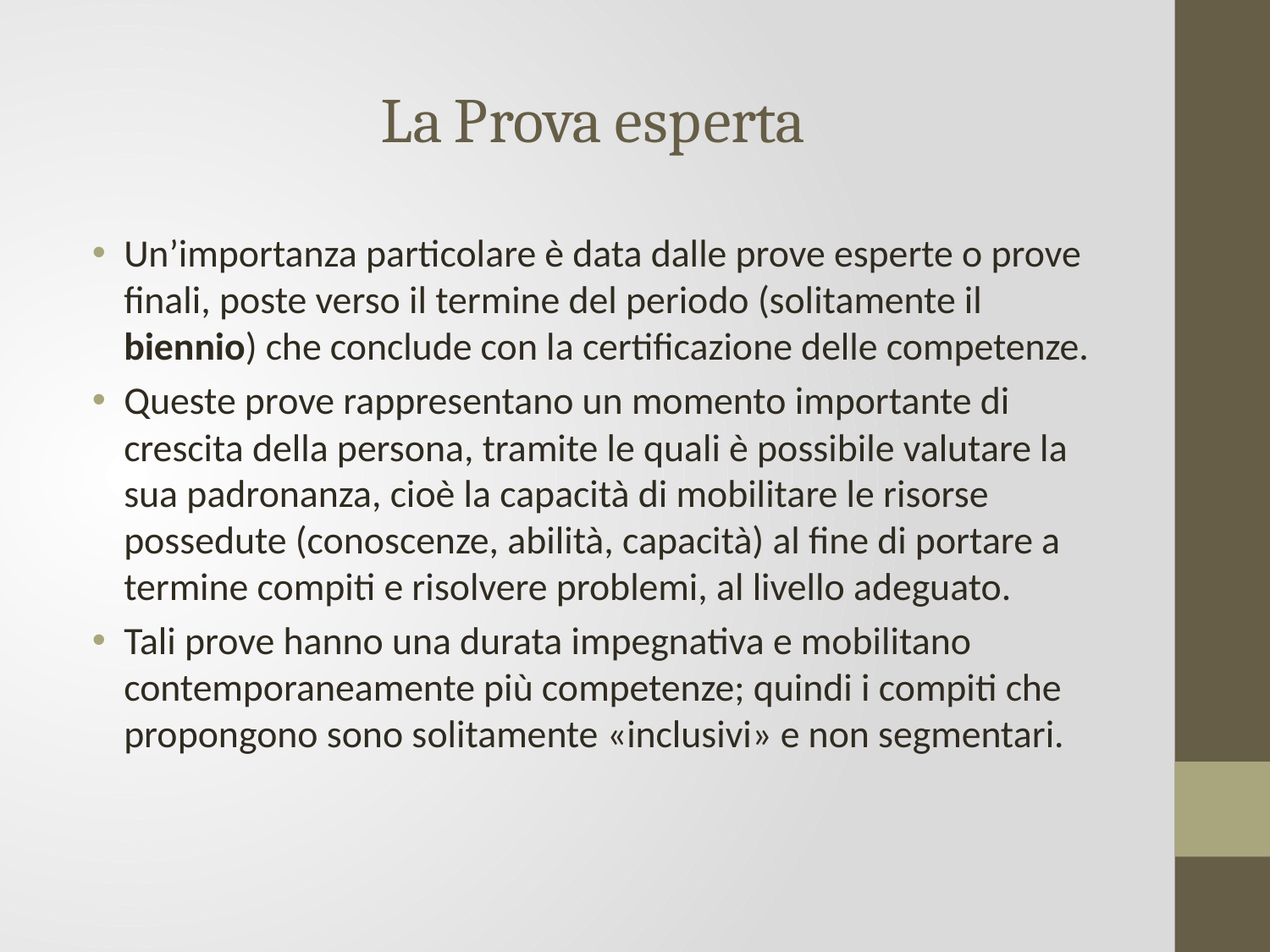

# La Prova esperta
Un’importanza particolare è data dalle prove esperte o prove finali, poste verso il termine del periodo (solitamente il biennio) che conclude con la certificazione delle competenze.
Queste prove rappresentano un momento importante di crescita della persona, tramite le quali è possibile valutare la sua padronanza, cioè la capacità di mobilitare le risorse possedute (conoscenze, abilità, capacità) al fine di portare a termine compiti e risolvere problemi, al livello adeguato.
Tali prove hanno una durata impegnativa e mobilitano contemporaneamente più competenze; quindi i compiti che propongono sono solitamente «inclusivi» e non segmentari.